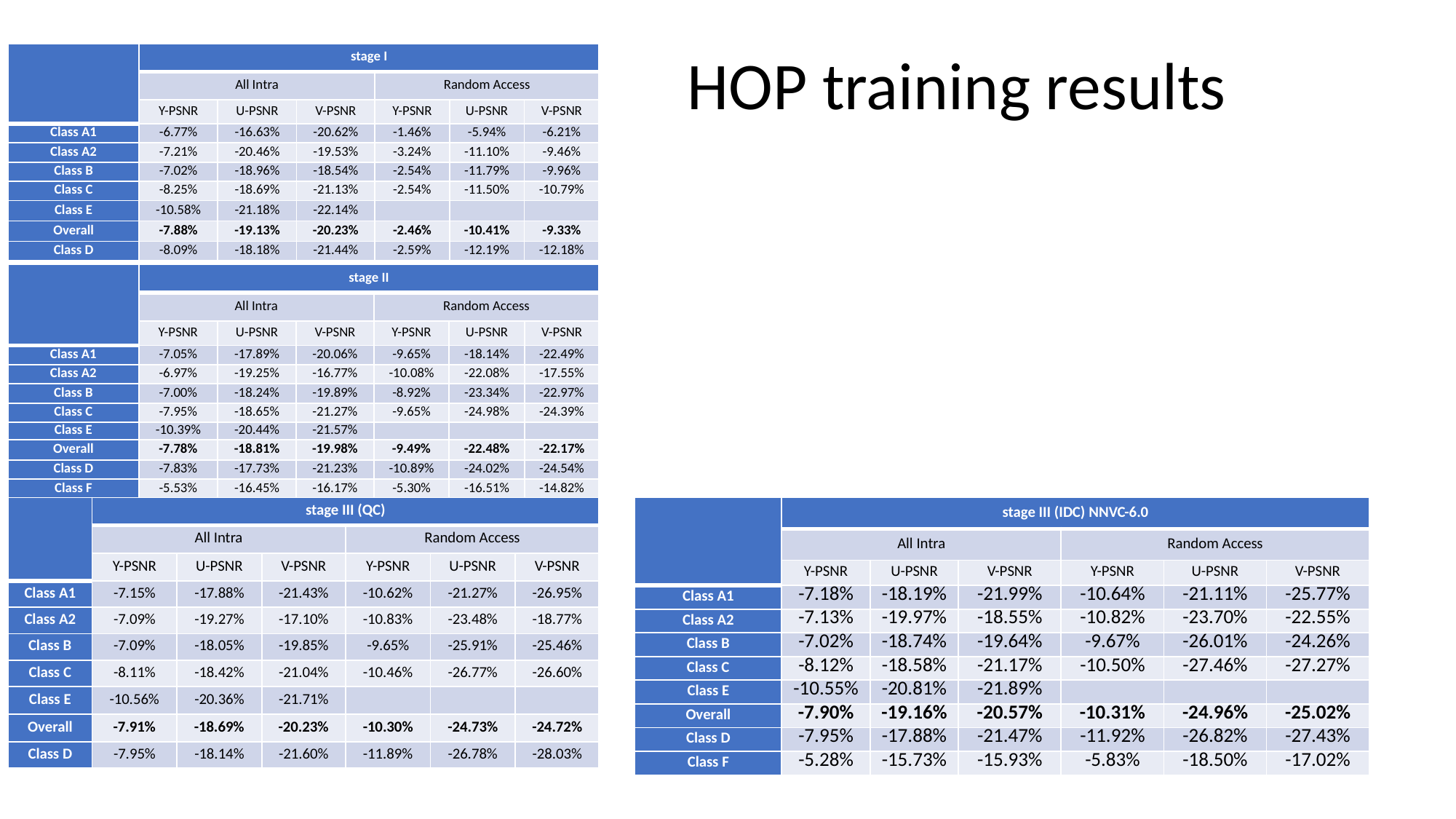

|  | stage I |  |  |  |  |  |
| --- | --- | --- | --- | --- | --- | --- |
|  | All Intra |  |  | Random Access |  |  |
|  | Y-PSNR | U-PSNR | V-PSNR | Y-PSNR | U-PSNR | V-PSNR |
| Class A1 | -6.77% | -16.63% | -20.62% | -1.46% | -5.94% | -6.21% |
| Class A2 | -7.21% | -20.46% | -19.53% | -3.24% | -11.10% | -9.46% |
| Class B | -7.02% | -18.96% | -18.54% | -2.54% | -11.79% | -9.96% |
| Class C | -8.25% | -18.69% | -21.13% | -2.54% | -11.50% | -10.79% |
| Class E | -10.58% | -21.18% | -22.14% |  |  |  |
| Overall | -7.88% | -19.13% | -20.23% | -2.46% | -10.41% | -9.33% |
| Class D | -8.09% | -18.18% | -21.44% | -2.59% | -12.19% | -12.18% |
# HOP training results
|  | stage II |  |  |  |  |  |
| --- | --- | --- | --- | --- | --- | --- |
|  | All Intra |  |  | Random Access |  |  |
|  | Y-PSNR | U-PSNR | V-PSNR | Y-PSNR | U-PSNR | V-PSNR |
| Class A1 | -7.05% | -17.89% | -20.06% | -9.65% | -18.14% | -22.49% |
| Class A2 | -6.97% | -19.25% | -16.77% | -10.08% | -22.08% | -17.55% |
| Class B | -7.00% | -18.24% | -19.89% | -8.92% | -23.34% | -22.97% |
| Class C | -7.95% | -18.65% | -21.27% | -9.65% | -24.98% | -24.39% |
| Class E | -10.39% | -20.44% | -21.57% |  |  |  |
| Overall | -7.78% | -18.81% | -19.98% | -9.49% | -22.48% | -22.17% |
| Class D | -7.83% | -17.73% | -21.23% | -10.89% | -24.02% | -24.54% |
| Class F | -5.53% | -16.45% | -16.17% | -5.30% | -16.51% | -14.82% |
|  | stage III (QC) |  |  |  |  |  |
| --- | --- | --- | --- | --- | --- | --- |
|  | All Intra |  |  | Random Access |  |  |
|  | Y-PSNR | U-PSNR | V-PSNR | Y-PSNR | U-PSNR | V-PSNR |
| Class A1 | -7.15% | -17.88% | -21.43% | -10.62% | -21.27% | -26.95% |
| Class A2 | -7.09% | -19.27% | -17.10% | -10.83% | -23.48% | -18.77% |
| Class B | -7.09% | -18.05% | -19.85% | -9.65% | -25.91% | -25.46% |
| Class C | -8.11% | -18.42% | -21.04% | -10.46% | -26.77% | -26.60% |
| Class E | -10.56% | -20.36% | -21.71% |  |  |  |
| Overall | -7.91% | -18.69% | -20.23% | -10.30% | -24.73% | -24.72% |
| Class D | -7.95% | -18.14% | -21.60% | -11.89% | -26.78% | -28.03% |
|  | stage III (IDC) NNVC-6.0 |  |  |  |  |  |
| --- | --- | --- | --- | --- | --- | --- |
|  | All Intra |  |  | Random Access |  |  |
|  | Y-PSNR | U-PSNR | V-PSNR | Y-PSNR | U-PSNR | V-PSNR |
| Class A1 | -7.18% | -18.19% | -21.99% | -10.64% | -21.11% | -25.77% |
| Class A2 | -7.13% | -19.97% | -18.55% | -10.82% | -23.70% | -22.55% |
| Class B | -7.02% | -18.74% | -19.64% | -9.67% | -26.01% | -24.26% |
| Class C | -8.12% | -18.58% | -21.17% | -10.50% | -27.46% | -27.27% |
| Class E | -10.55% | -20.81% | -21.89% |  |  |  |
| Overall | -7.90% | -19.16% | -20.57% | -10.31% | -24.96% | -25.02% |
| Class D | -7.95% | -17.88% | -21.47% | -11.92% | -26.82% | -27.43% |
| Class F | -5.28% | -15.73% | -15.93% | -5.83% | -18.50% | -17.02% |